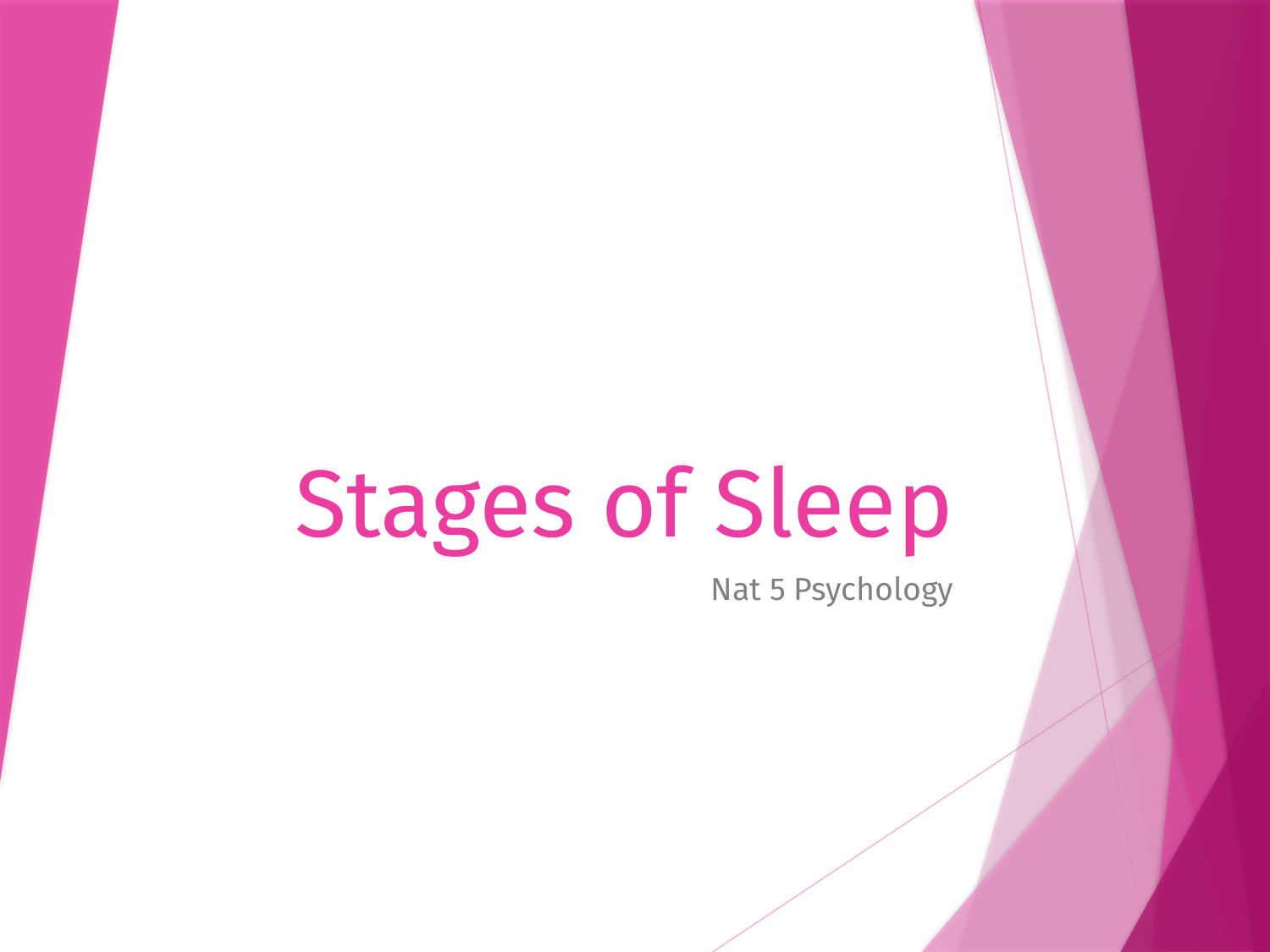

# Stages of Sleep
Nat 5 Psychology